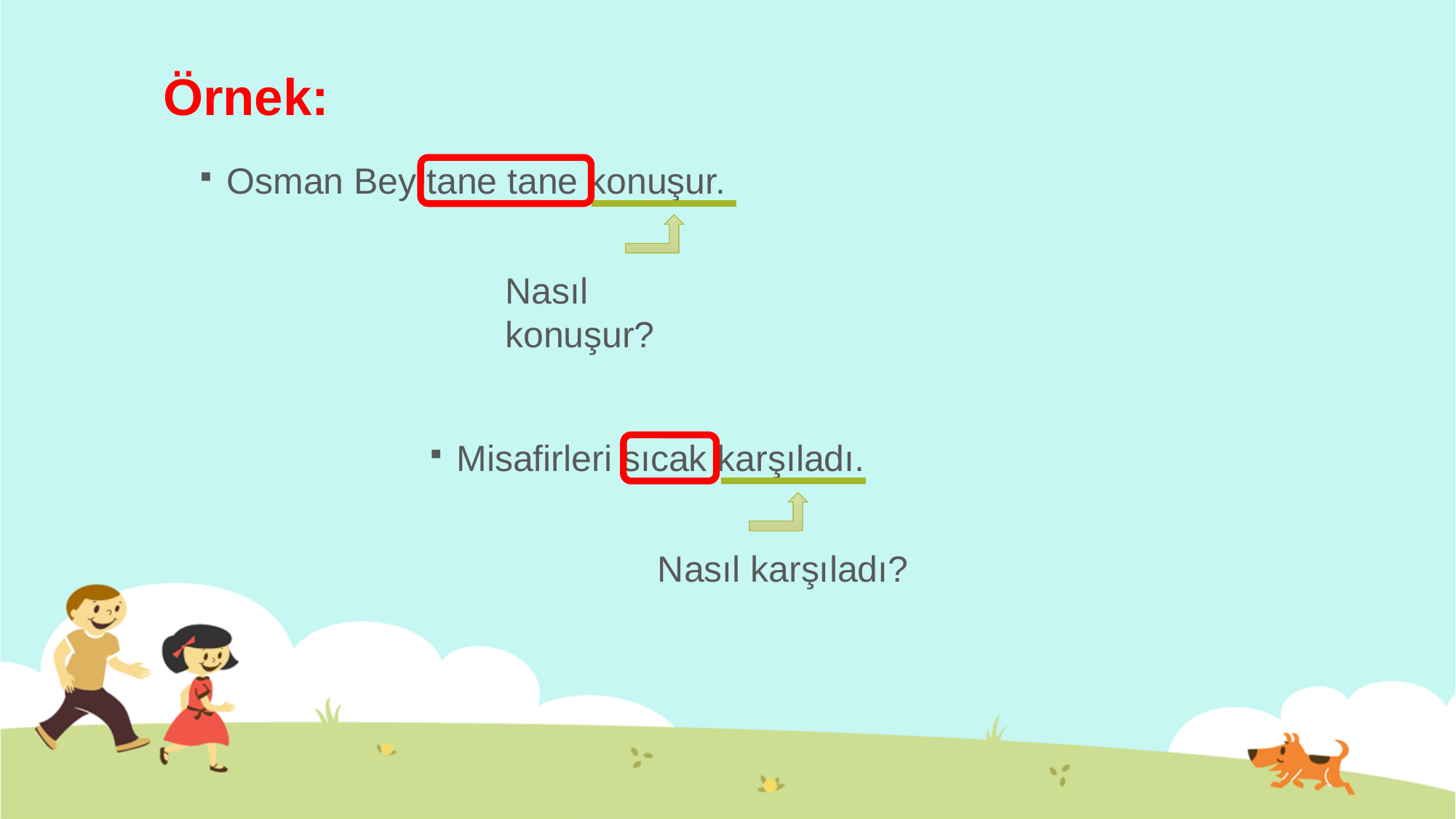

# Örnek:
Osman Bey tane tane konuşur.

Nasıl konuşur?
Misafirleri sıcak karşıladı.

Nasıl karşıladı?